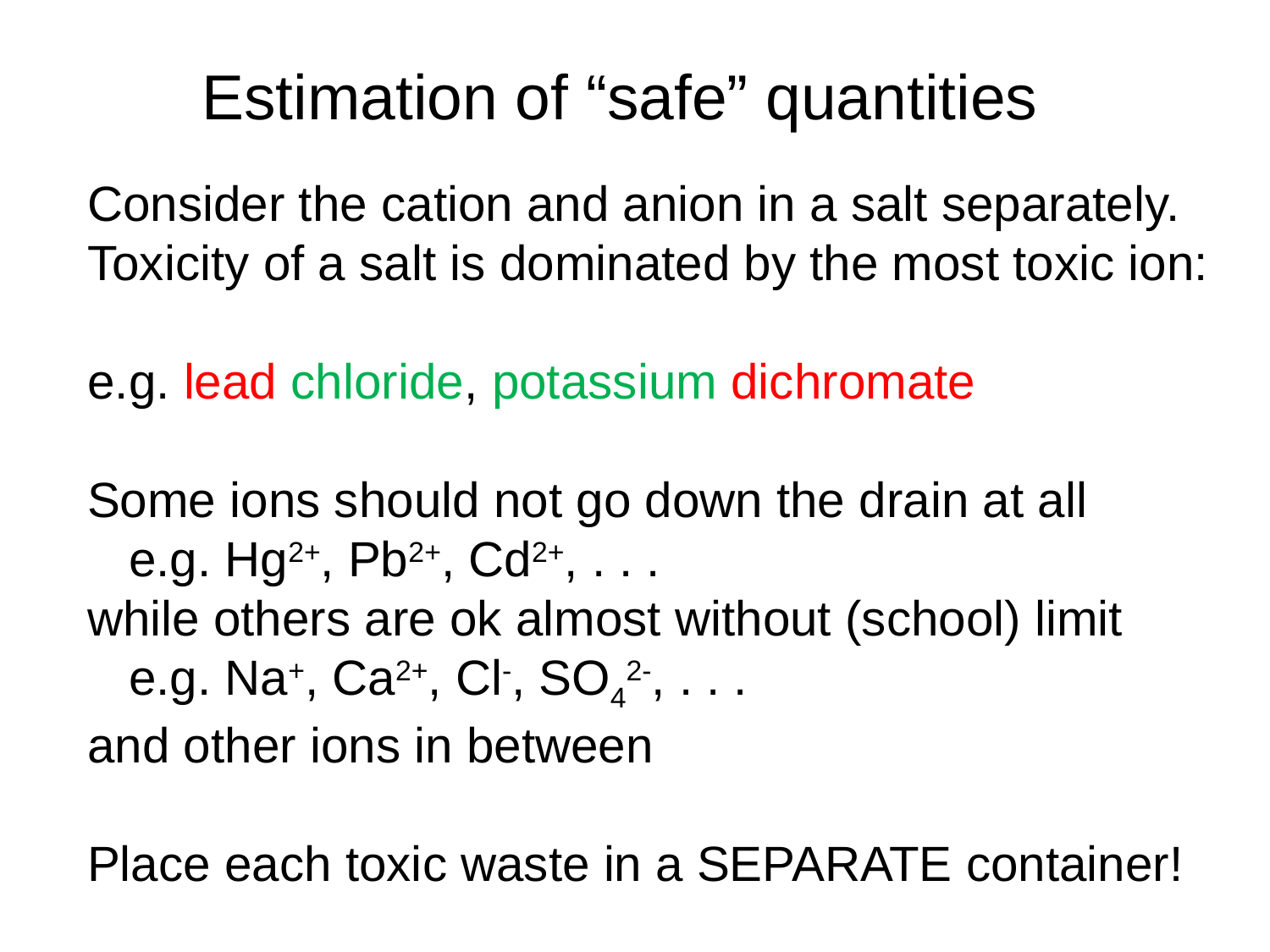

# Estimation of “safe” quantities
Consider the cation and anion in a salt separately.
Toxicity of a salt is dominated by the most toxic ion:

e.g. lead chloride, potassium dichromate

Some ions should not go down the drain at all
   e.g. Hg2+, Pb2+, Cd2+, . . .
while others are ok almost without (school) limit
   e.g. Na+, Ca2+, Cl-, SO42-, . . .
and other ions in between

Place each toxic waste in a SEPARATE container!